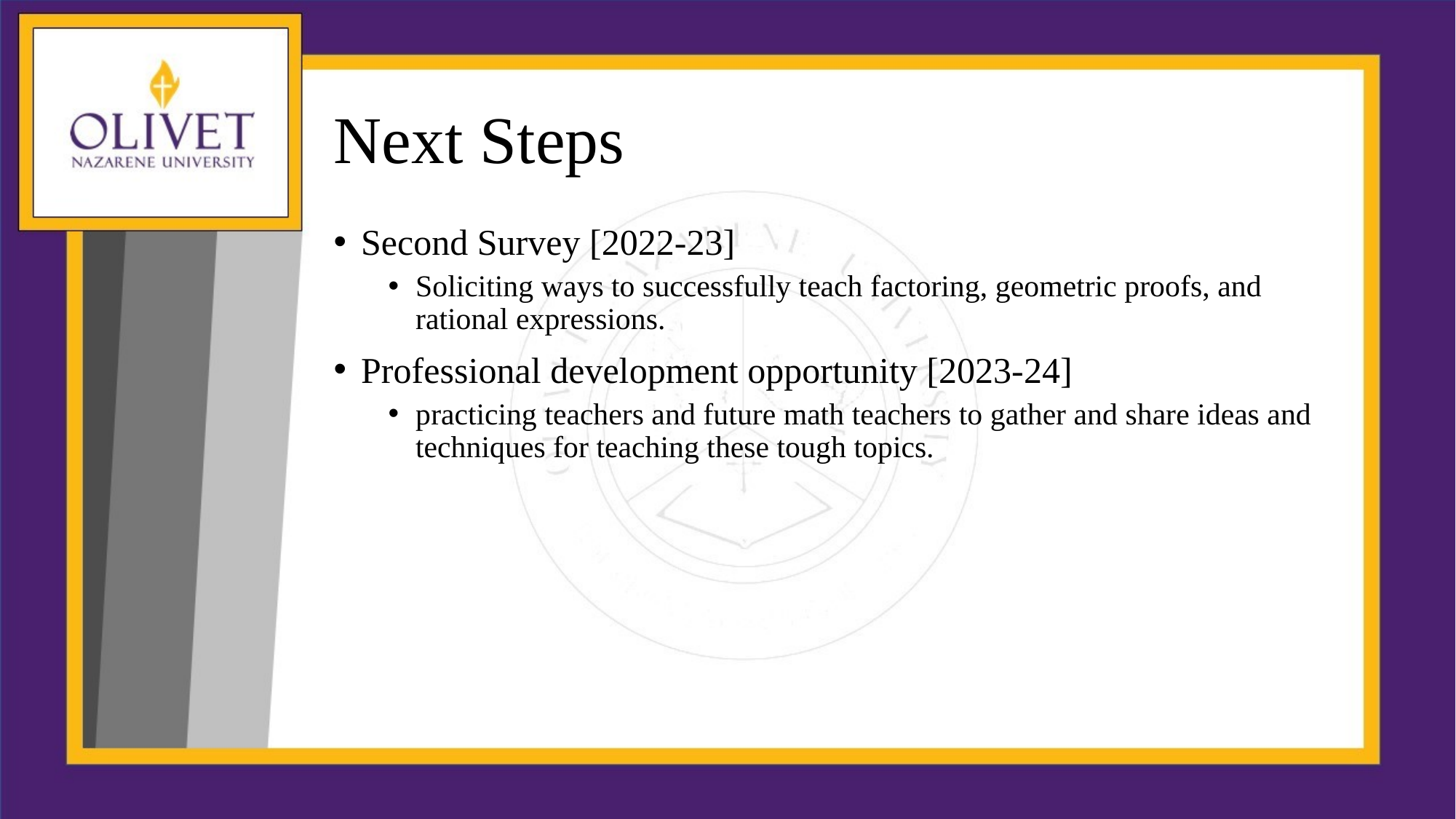

# Next Steps
Second Survey [2022-23]
Soliciting ways to successfully teach factoring, geometric proofs, and rational expressions.
Professional development opportunity [2023-24]
practicing teachers and future math teachers to gather and share ideas and techniques for teaching these tough topics.